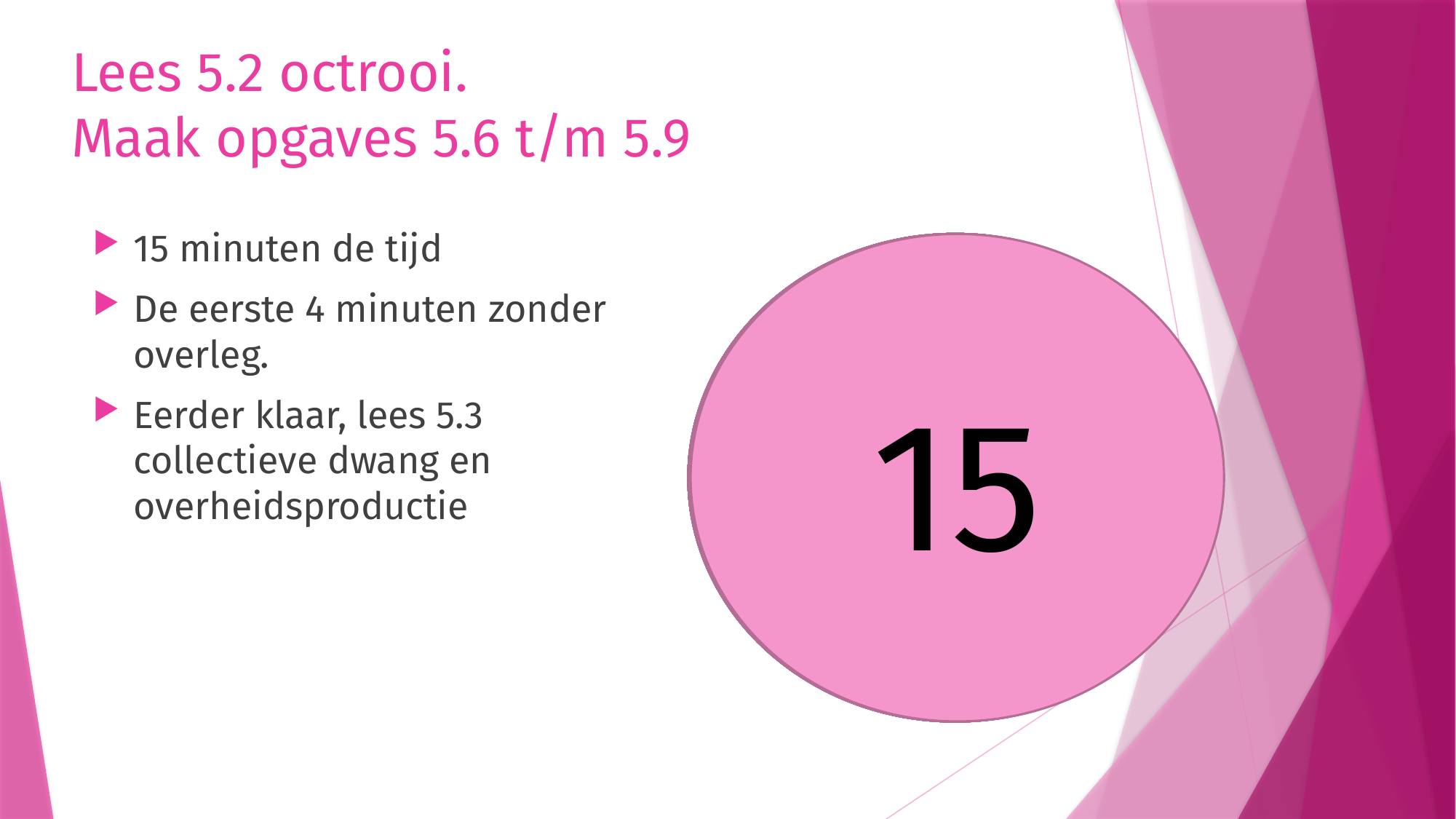

# Lees 5.2 octrooi. Maak opgaves 5.6 t/m 5.9
15 minuten de tijd
De eerste 4 minuten zonder overleg.
Eerder klaar, lees 5.3 collectieve dwang en overheidsproductie
13
11
12
10
14
15
8
9
5
6
7
4
3
1
2